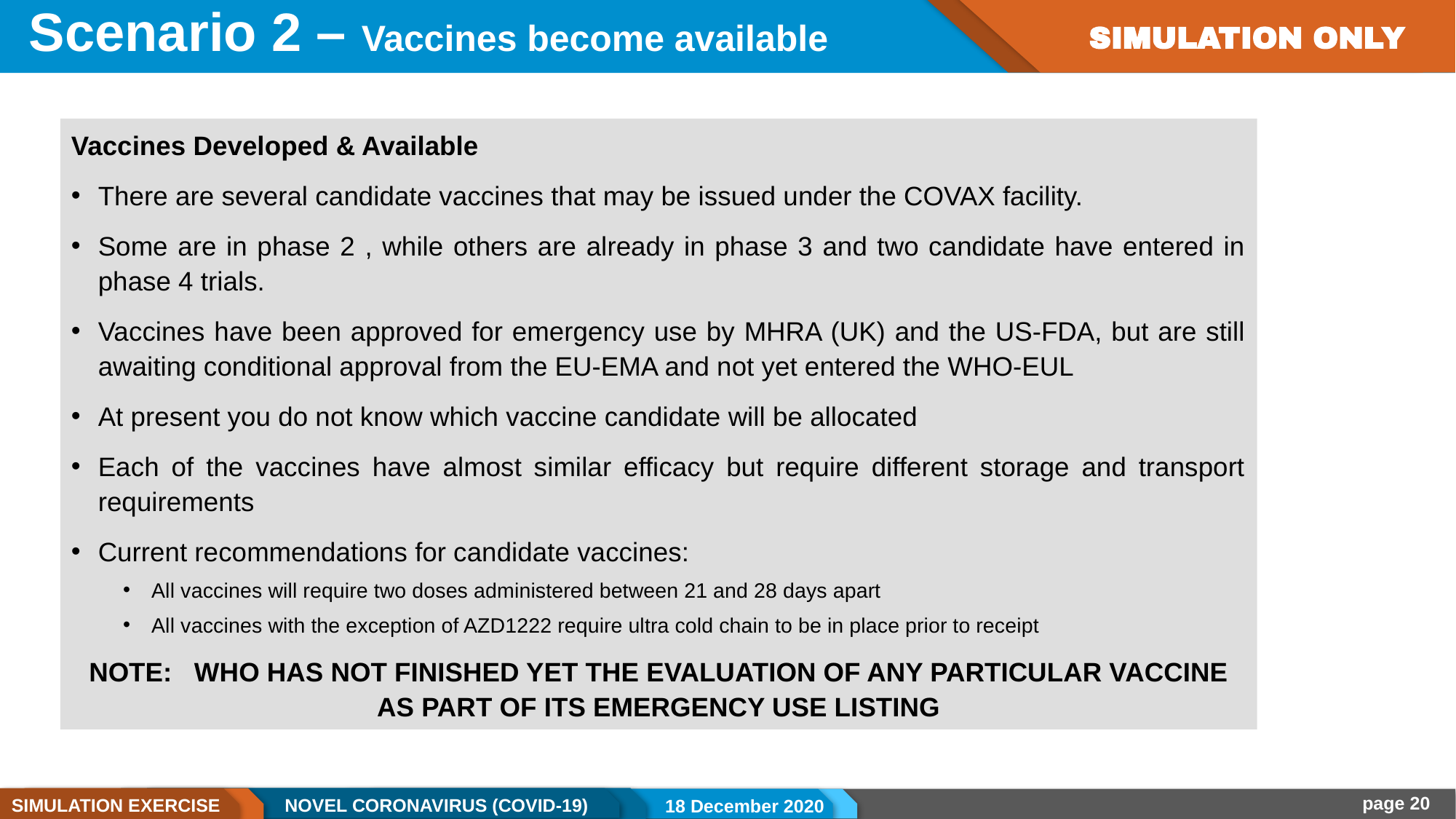

# Scenario 2 – Vaccines become available

SIMULATION ONLY
Vaccines Developed & Available
There are several candidate vaccines that may be issued under the COVAX facility.
Some are in phase 2 , while others are already in phase 3 and two candidate have entered in phase 4 trials.
Vaccines have been approved for emergency use by MHRA (UK) and the US-FDA, but are still awaiting conditional approval from the EU-EMA and not yet entered the WHO-EUL
At present you do not know which vaccine candidate will be allocated
Each of the vaccines have almost similar efficacy but require different storage and transport requirements
Current recommendations for candidate vaccines:
All vaccines will require two doses administered between 21 and 28 days apart
All vaccines with the exception of AZD1222 require ultra cold chain to be in place prior to receipt
NOTE:   WHO HAS NOT FINISHED YET THE EVALUATION OF ANY PARTICULAR VACCINE AS PART OF ITS EMERGENCY USE LISTING
18 December 2020